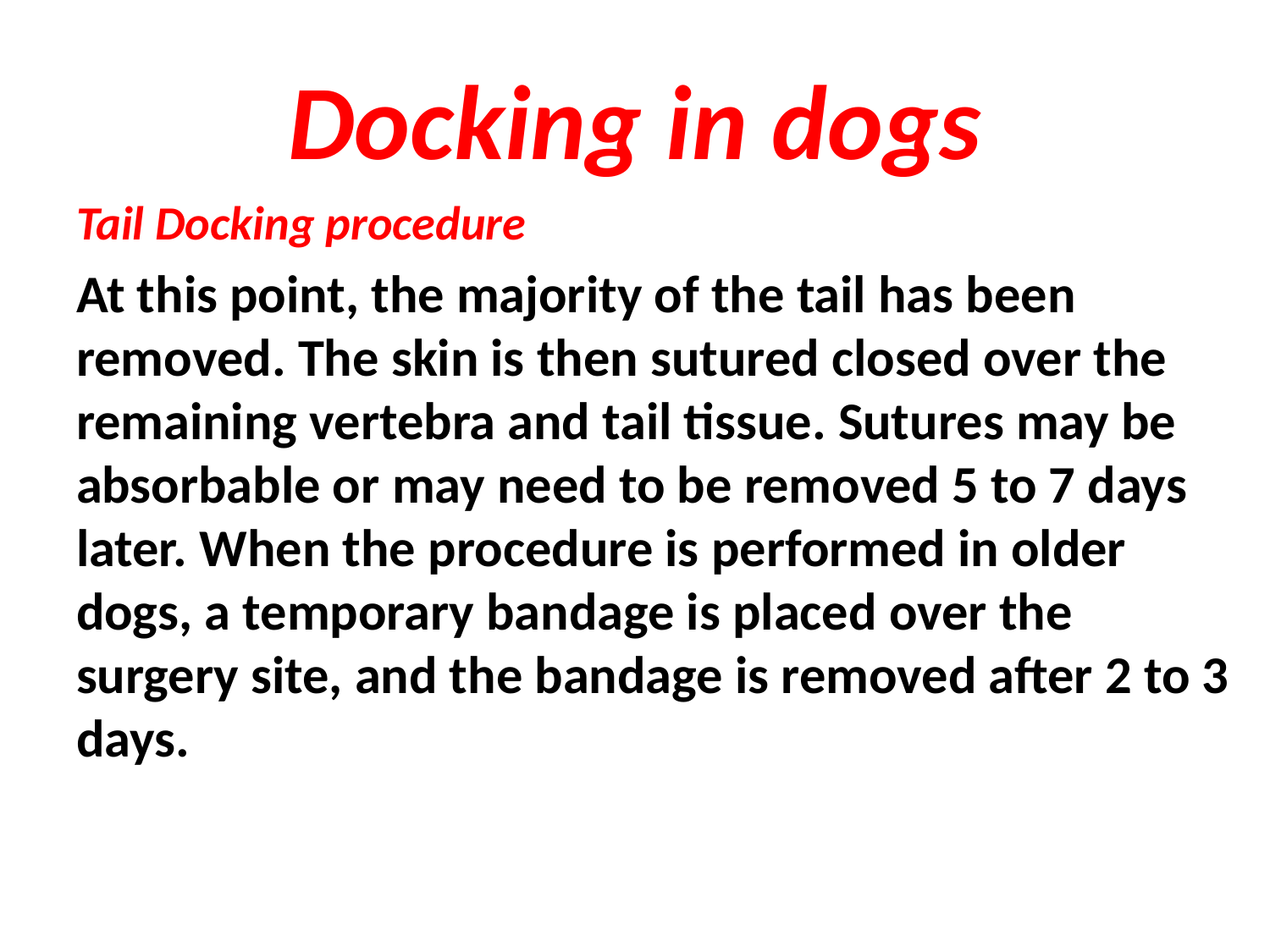

# Docking in dogs
Tail Docking procedure
At this point, the majority of the tail has been removed. The skin is then sutured closed over the remaining vertebra and tail tissue. Sutures may be absorbable or may need to be removed 5 to 7 days later. When the procedure is performed in older dogs, a temporary bandage is placed over the surgery site, and the bandage is removed after 2 to 3 days.